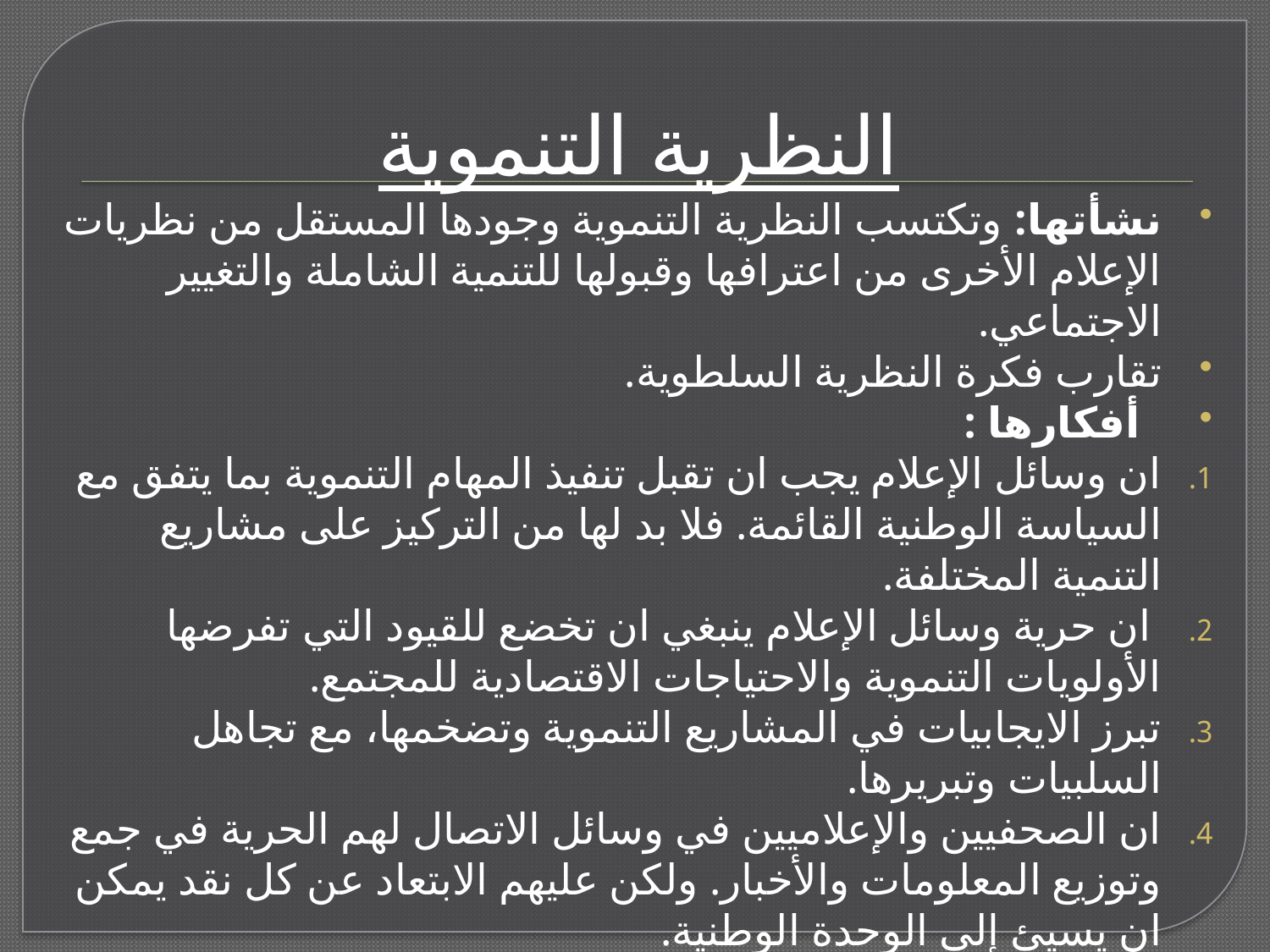

# النظرية التنموية
نشأتها: وتكتسب النظرية التنموية وجودها المستقل من نظريات الإعلام الأخرى من اعترافها وقبولها للتنمية الشاملة والتغيير الاجتماعي.
تقارب فكرة النظرية السلطوية.
  أفكارها :
ان وسائل الإعلام يجب ان تقبل تنفيذ المهام التنموية بما يتفق مع السياسة الوطنية القائمة. فلا بد لها من التركيز على مشاريع التنمية المختلفة.
 ان حرية وسائل الإعلام ينبغي ان تخضع للقيود التي تفرضها الأولويات التنموية والاحتياجات الاقتصادية للمجتمع.
تبرز الايجابيات في المشاريع التنموية وتضخمها، مع تجاهل السلبيات وتبريرها.
ان الصحفيين والإعلاميين في وسائل الاتصال لهم الحرية في جمع وتوزيع المعلومات والأخبار. ولكن عليهم الابتعاد عن كل نقد يمكن ان يسيئ إلى الوحدة الوطنية.
 ان للدولة الحق في مراقبة وتنفيذ أنشطة وسائل الإعلام واستخدام الرقابة خدمة للأهداف التنموية.